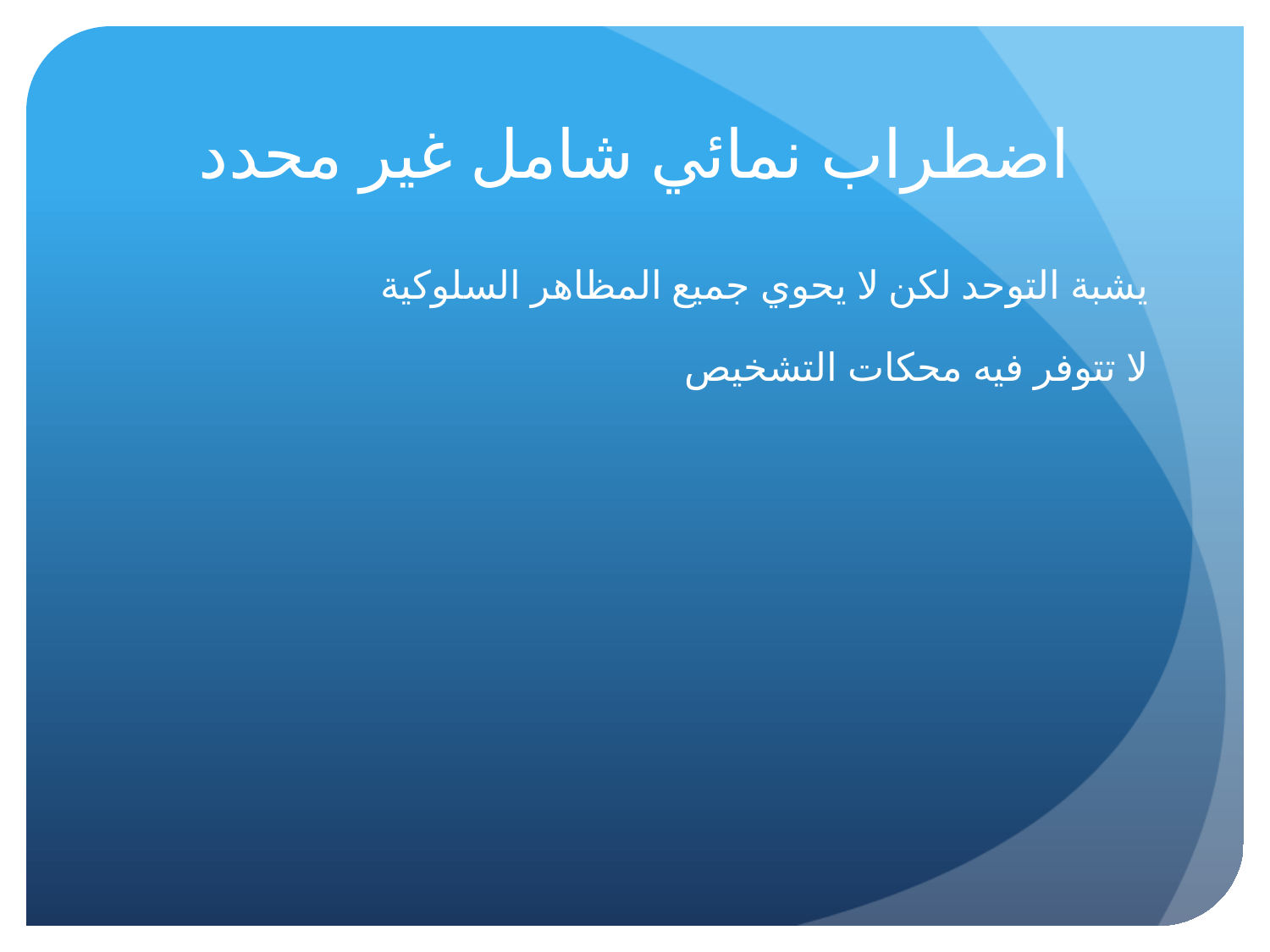

# اضطراب نمائي شامل غير محدد
يشبة التوحد لكن لا يحوي جميع المظاهر السلوكية
لا تتوفر فيه محكات التشخيص